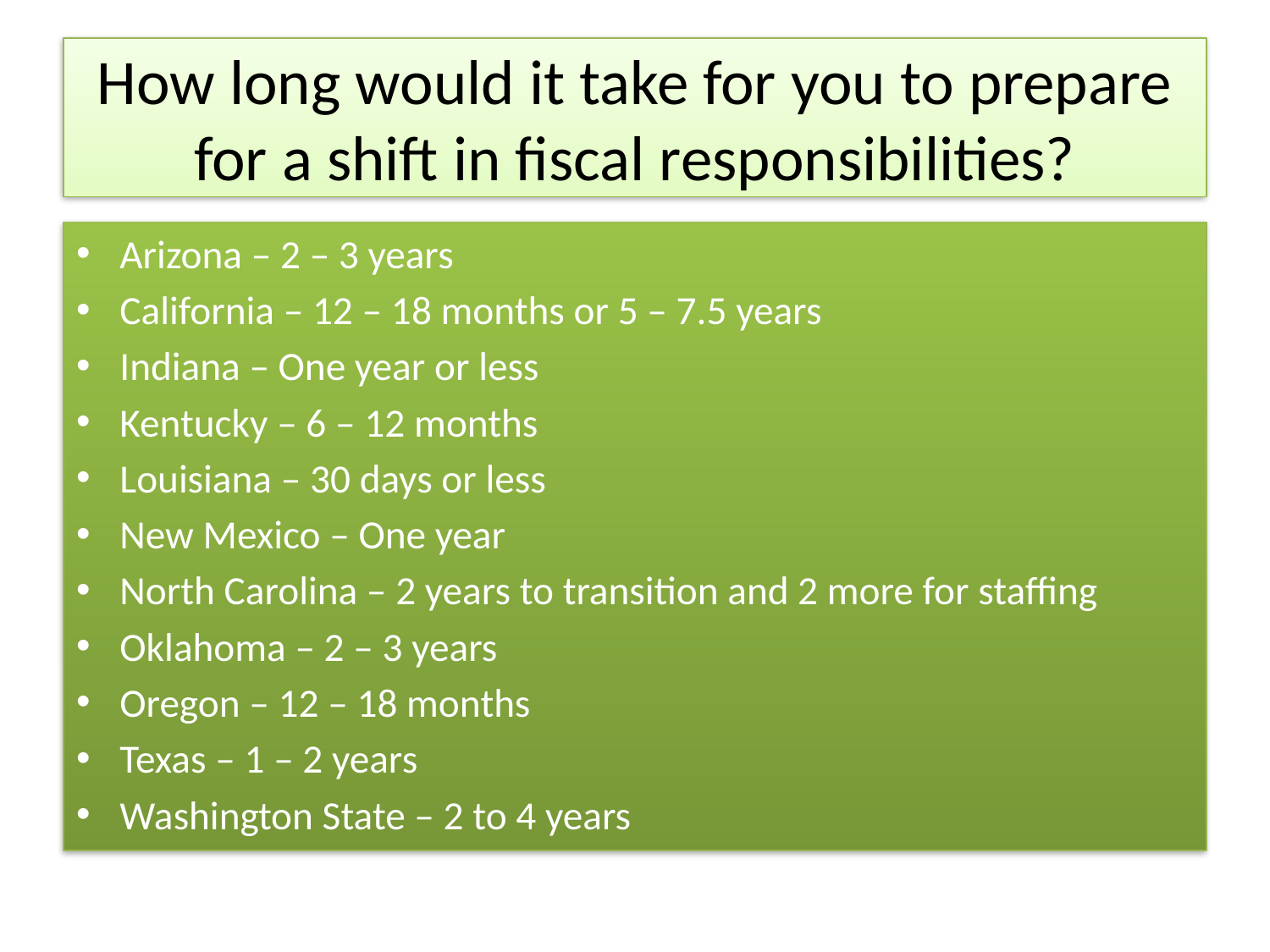

# How long would it take for you to prepare for a shift in fiscal responsibilities?
Arizona – 2 – 3 years
California – 12 – 18 months or 5 – 7.5 years
Indiana – One year or less
Kentucky – 6 – 12 months
Louisiana – 30 days or less
New Mexico – One year
North Carolina – 2 years to transition and 2 more for staffing
Oklahoma – 2 – 3 years
Oregon – 12 – 18 months
Texas – 1 – 2 years
Washington State – 2 to 4 years